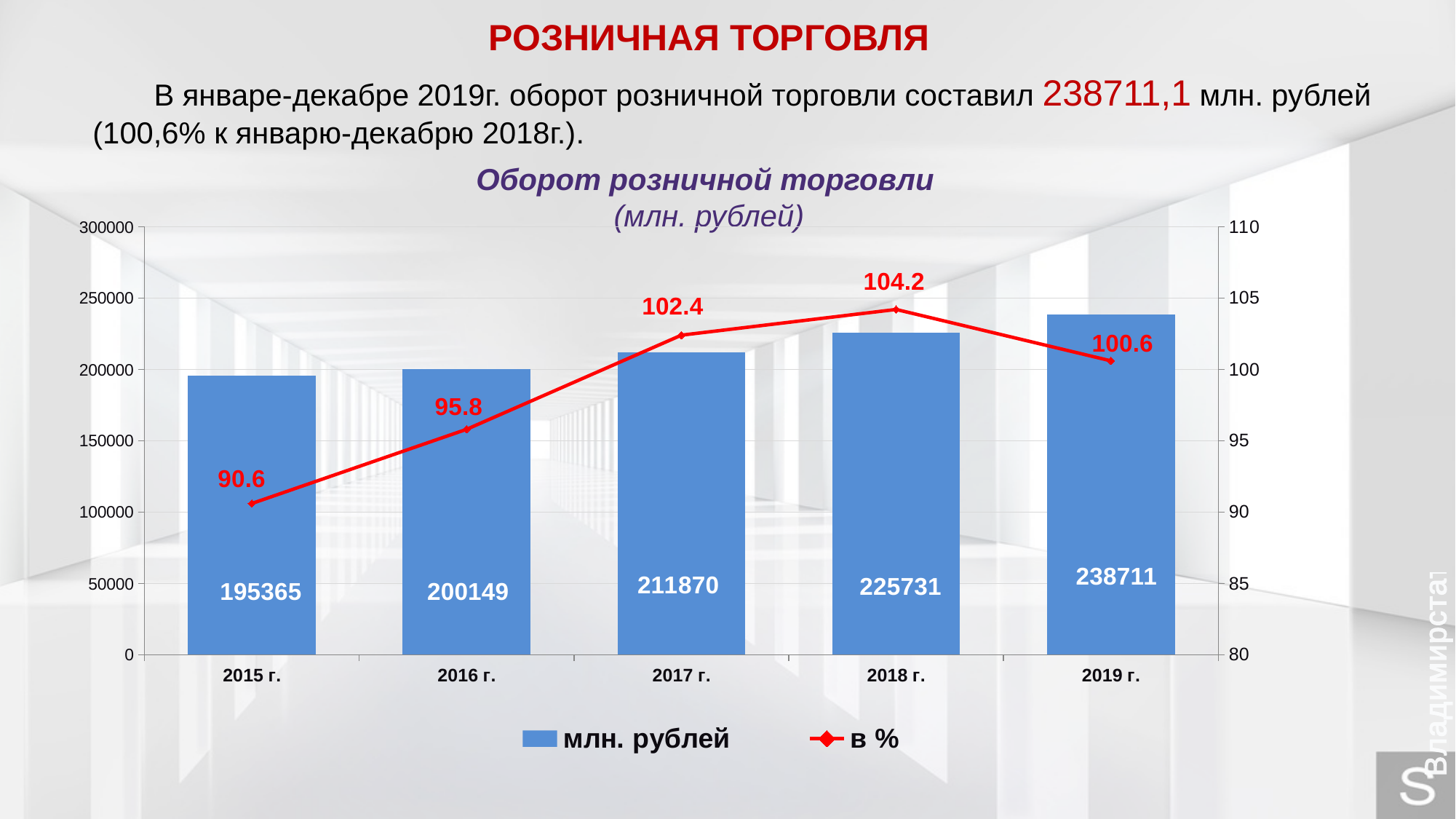

РОЗНИЧНАЯ ТОРГОВЛЯ
  В январе-декабре 2019г. оборот розничной торговли составил 238711,1 млн. рублей  (100,6% к январю-декабрю 2018г.).
Оборот розничной торговли
(млн. рублей)

### Chart

| Category | млн. рублей | в % |
|---|---|---|
| 2015 г. | 195365.0 | 90.6 |
| 2016 г. | 200149.0 | 95.8 |
| 2017 г. | 211870.0 | 102.4 |
| 2018 г. | 225731.0 | 104.2 |
| 2019 г. | 238711.0 | 100.6 |
Владимирстат